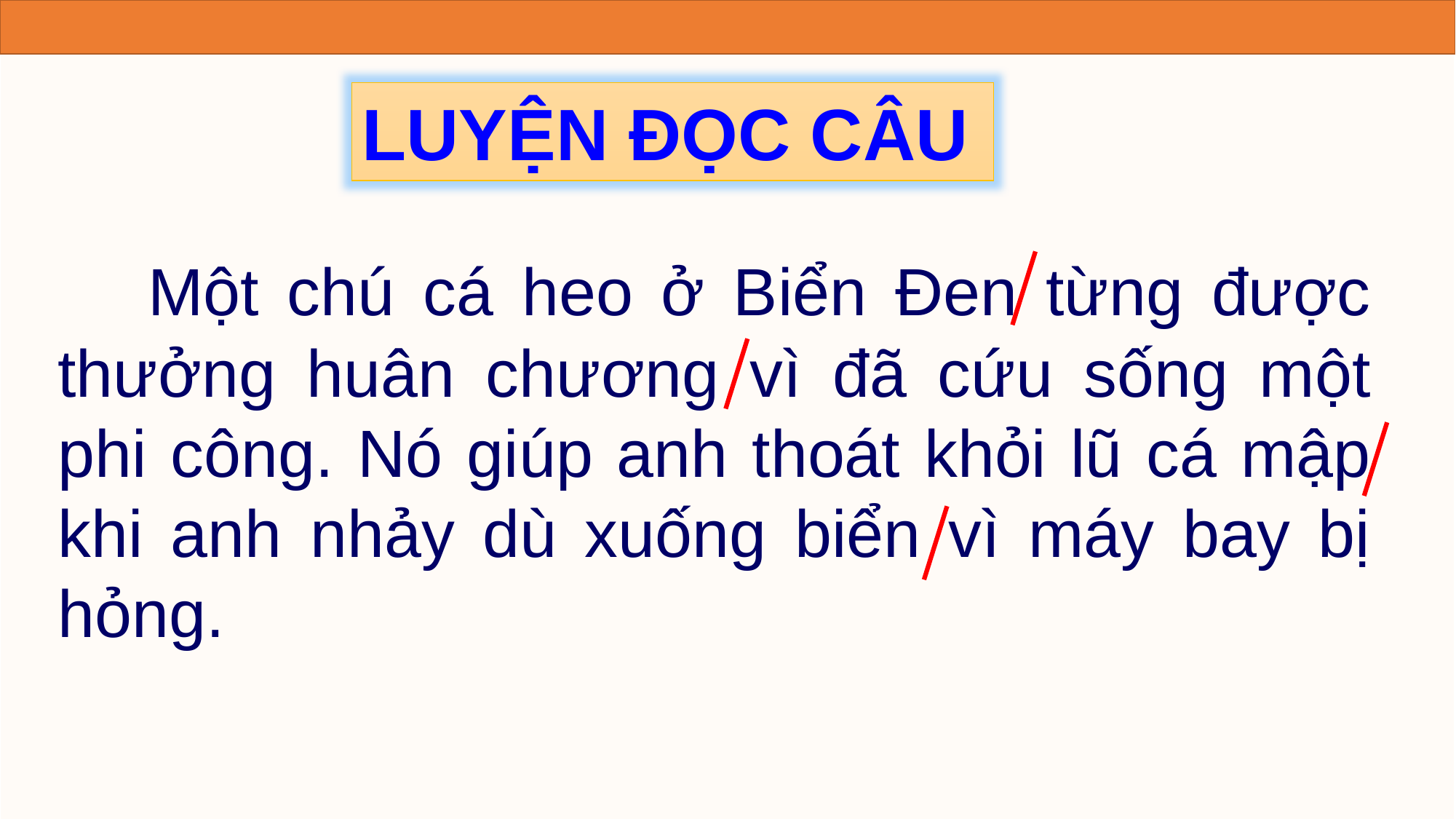

LUYỆN ĐỌC CÂU
   Một chú cá heo ở Biển Đen từng được thưởng huân chương vì đã cứu sống một phi công. Nó giúp anh thoát khỏi lũ cá mập khi anh nhảy dù xuống biển vì máy bay bị hỏng.